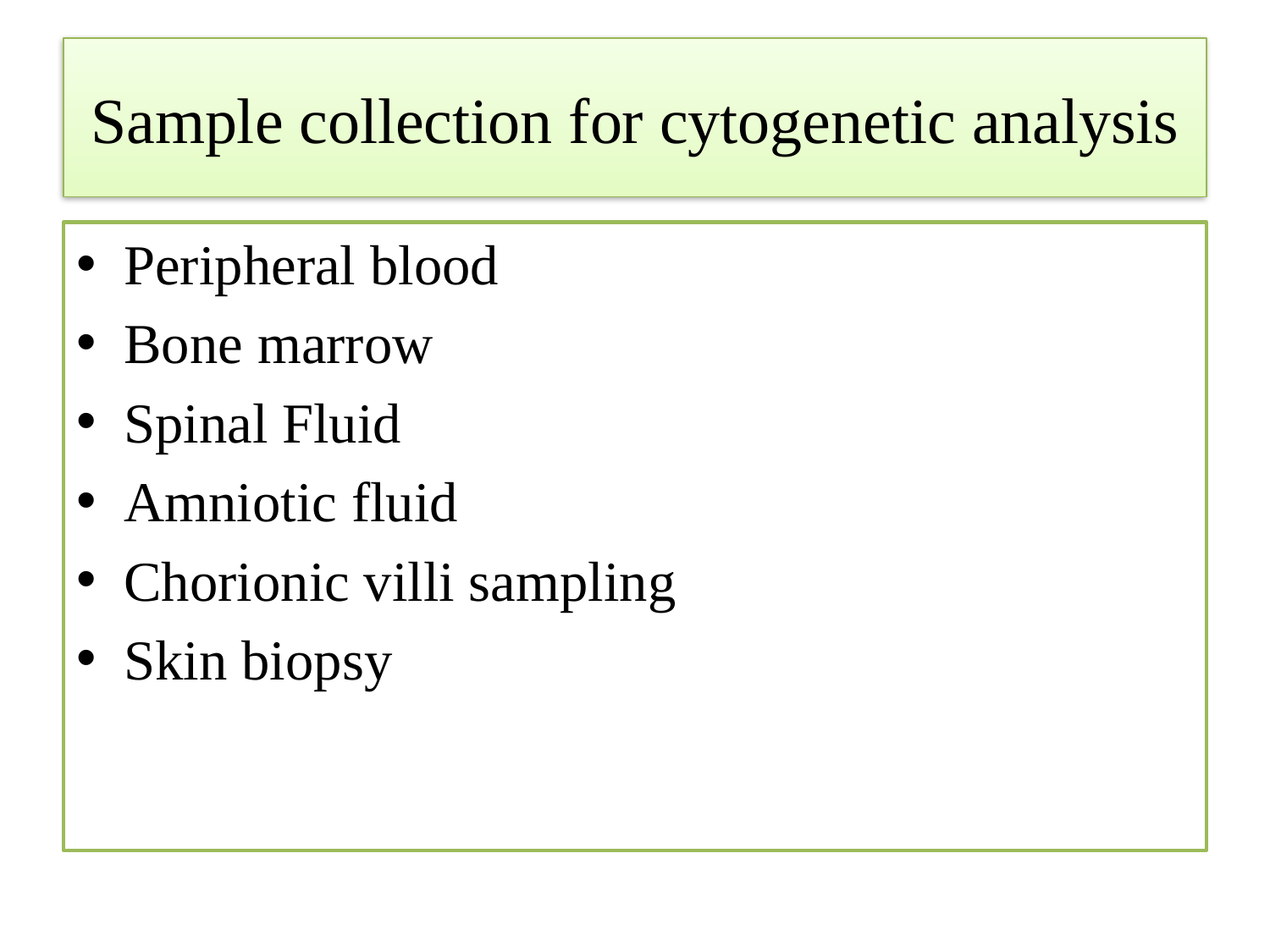

# Sample collection for cytogenetic analysis
Peripheral blood
Bone marrow
Spinal Fluid
Amniotic fluid
Chorionic villi sampling
Skin biopsy